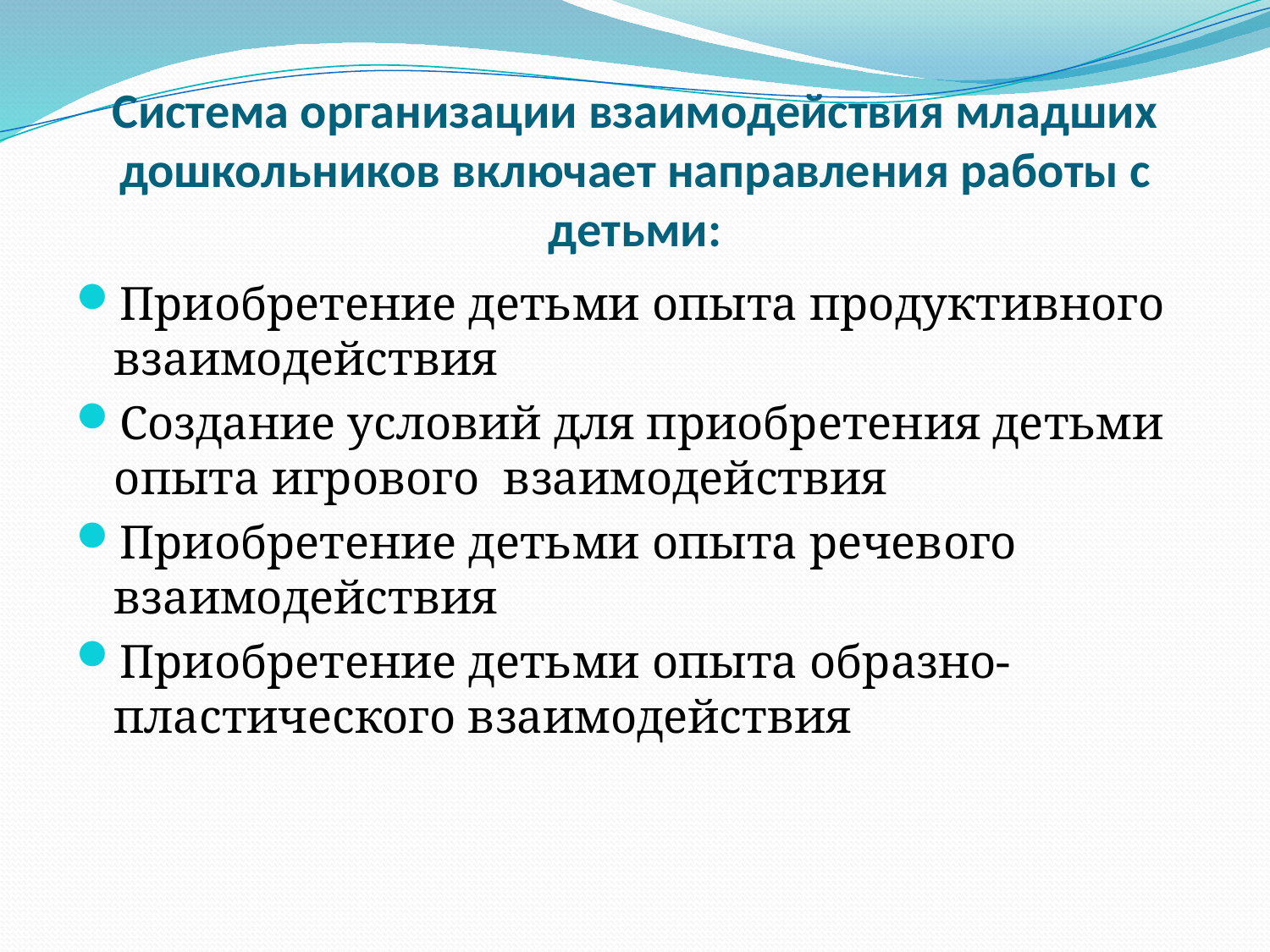

# Система организации взаимодействия младших дошкольников включает направления работы с детьми:
Приобретение детьми опыта продуктивного взаимодействия
Создание условий для приобретения детьми опыта игрового  взаимодействия
Приобретение детьми опыта речевого взаимодействия
Приобретение детьми опыта образно-пластического взаимодействия